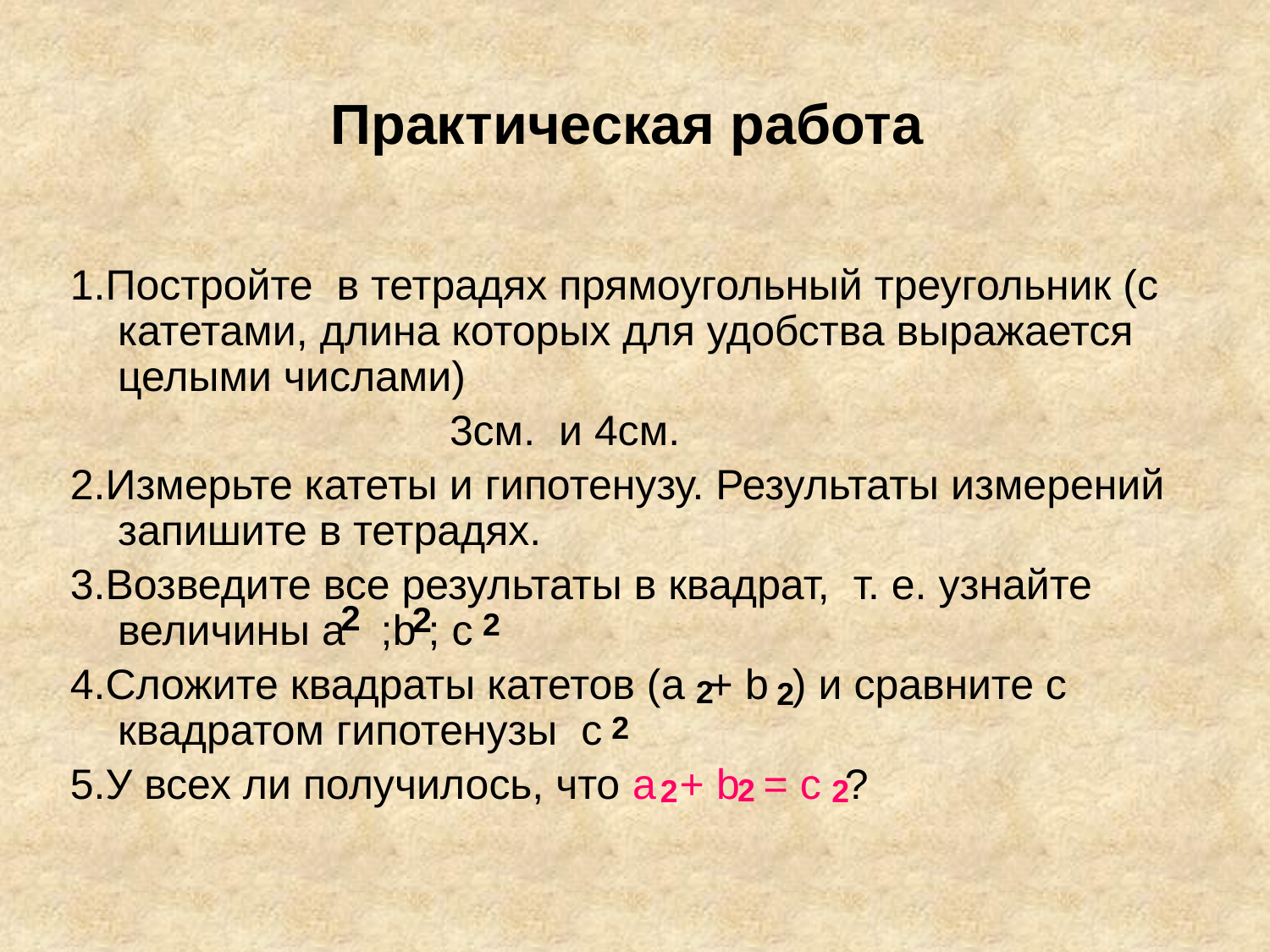

# Практическая работа

1.Постройте  в тетрадях прямоугольный треугольник (с катетами, длина которых для удобства выражается целыми числами)
                                3см.  и 4см.
2.Измерьте катеты и гипотенузу. Результаты измерений запишите в тетрадях.
3.Возведите все результаты в квадрат,  т. е. узнайте величины a   ;b ; c
4.Сложите квадраты катетов (a  + b  ) и сравните с квадратом гипотенузы  с
5.У всех ли получилось, что a  + b  = с  ?
2
2
2
2
2
2
2
2
2